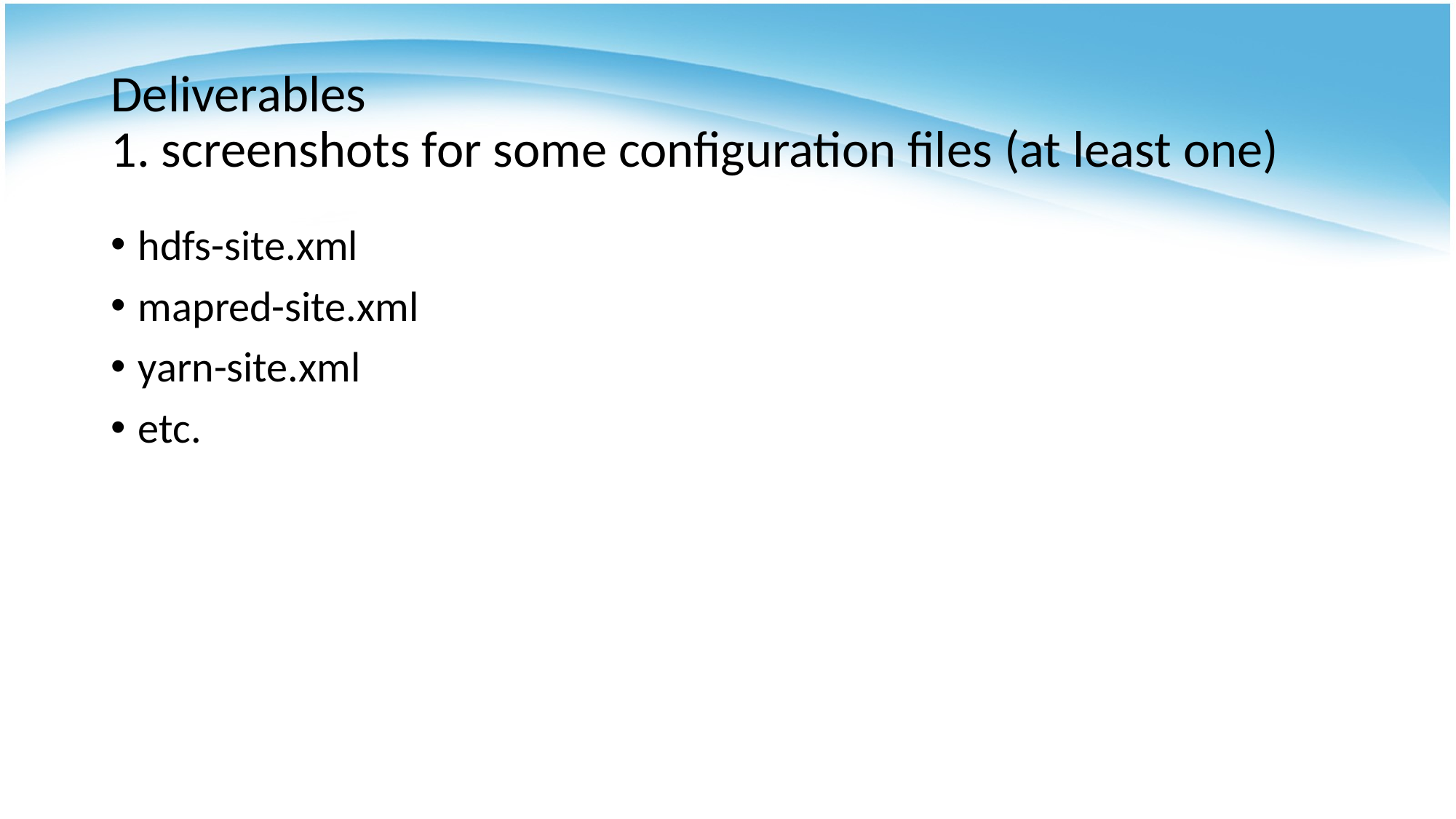

# Deliverables 1. screenshots for some configuration files (at least one)
hdfs-site.xml
mapred-site.xml
yarn-site.xml
etc.